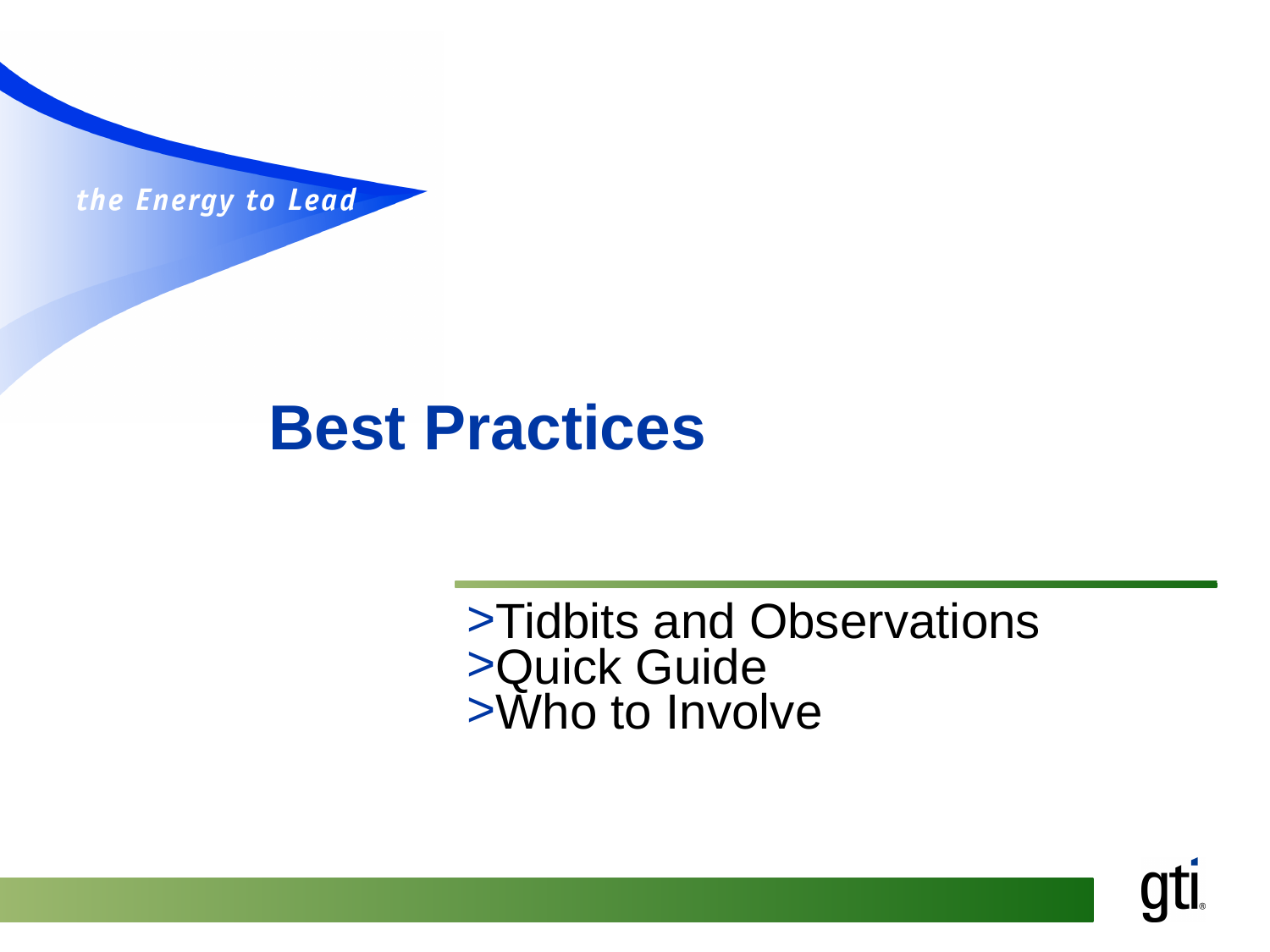

# Best Practices
Tidbits and Observations
Quick Guide
Who to Involve